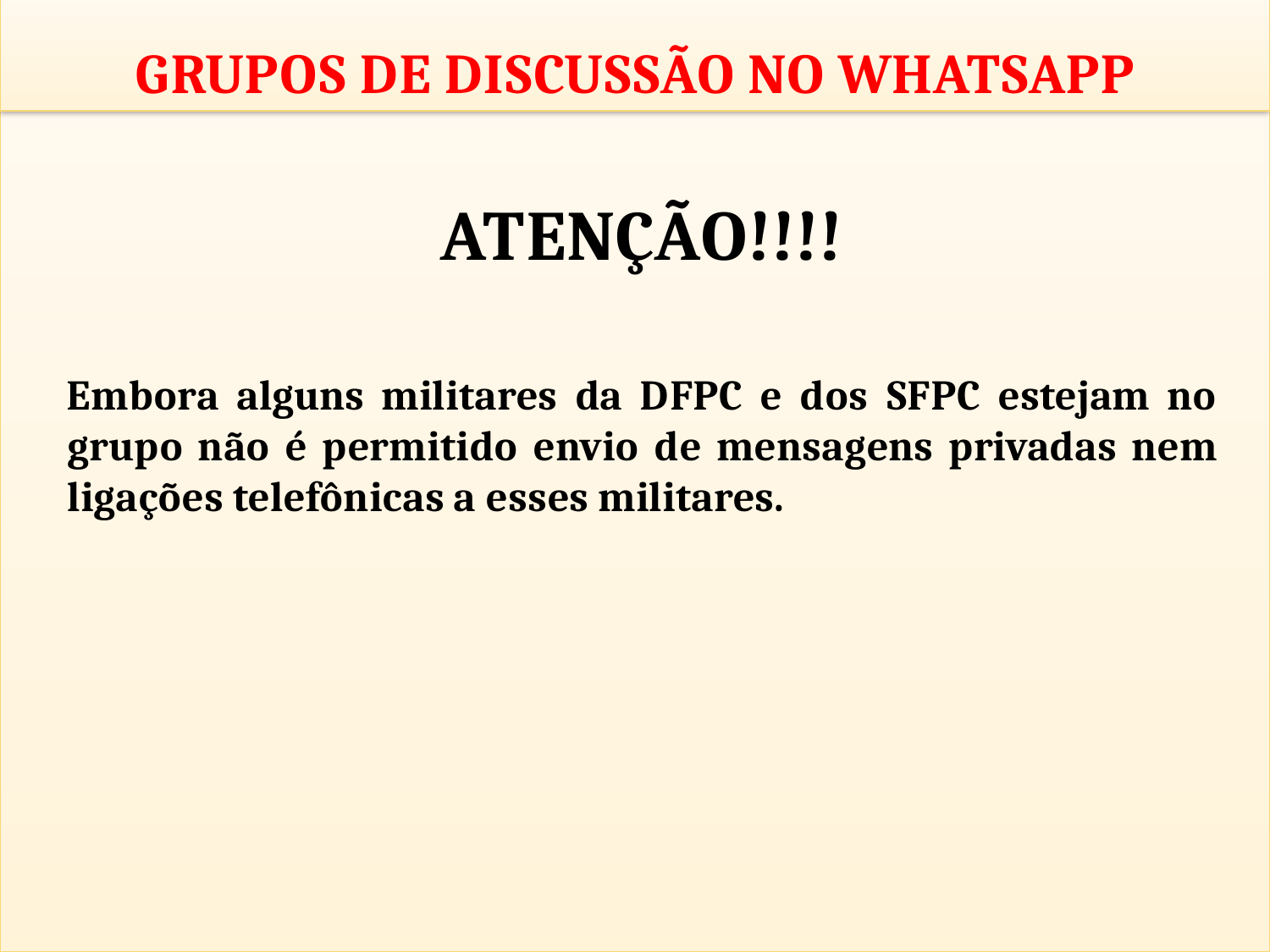

GRUPOS DE DISCUSSÃO NO WHATSAPP

ATENÇÃO!!!!

Embora alguns militares da DFPC e dos SFPC estejam no grupo não é permitido envio de mensagens privadas nem ligações telefônicas a esses militares.